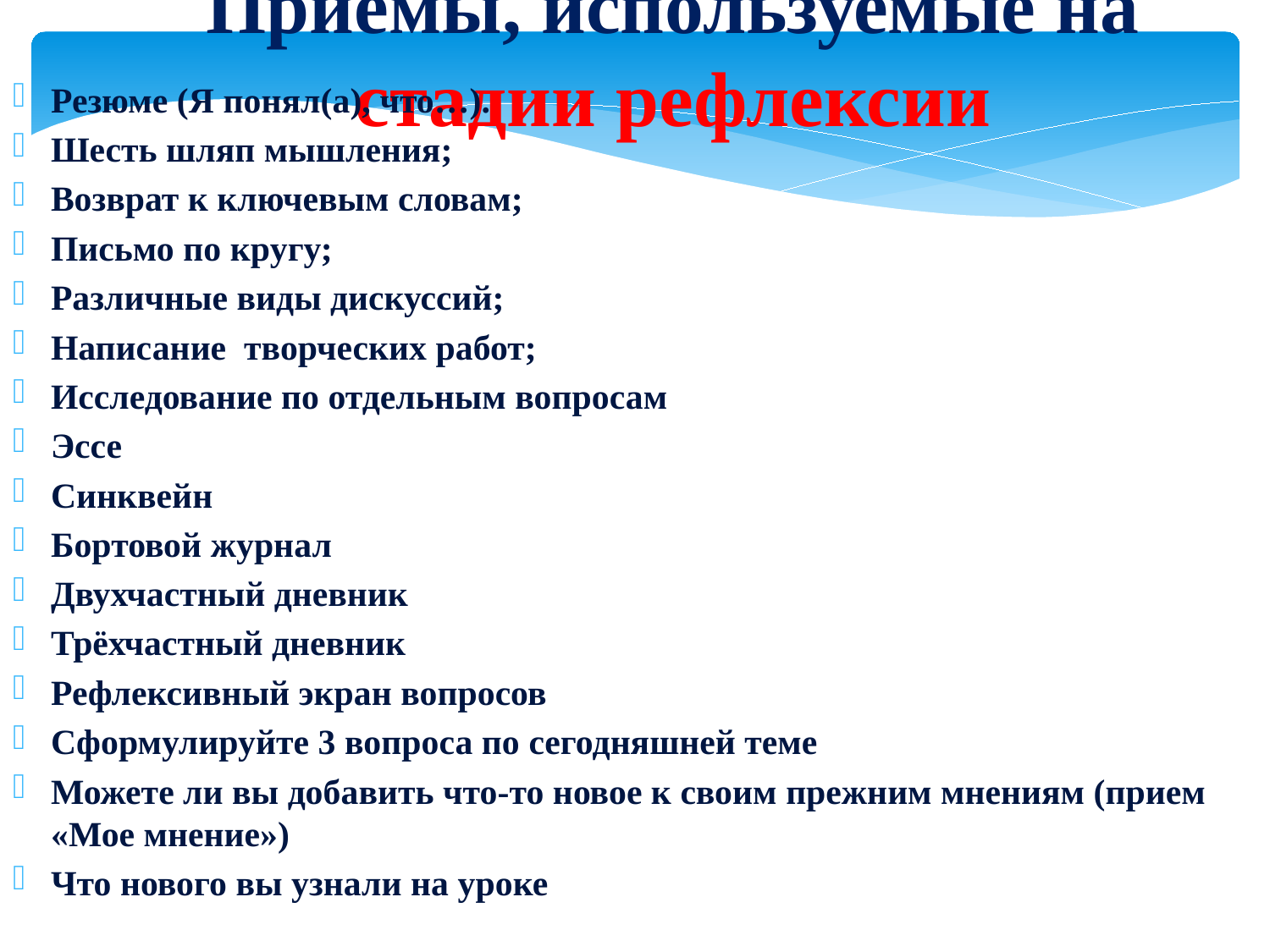

Приемы, используемые на стадии рефлексии
Резюме (Я понял(а), что…).
Шесть шляп мышления;
Возврат к ключевым словам;
Письмо по кругу;
Различные виды дискуссий;
Написание  творческих работ;
Исследование по отдельным вопросам
Эссе
Синквейн
Бортовой журнал
Двухчастный дневник
Трёхчастный дневник
Рефлексивный экран вопросов
Сформулируйте 3 вопроса по сегодняшней теме
Можете ли вы добавить что-то новое к своим прежним мнениям (прием «Мое мнение»)
Что нового вы узнали на уроке